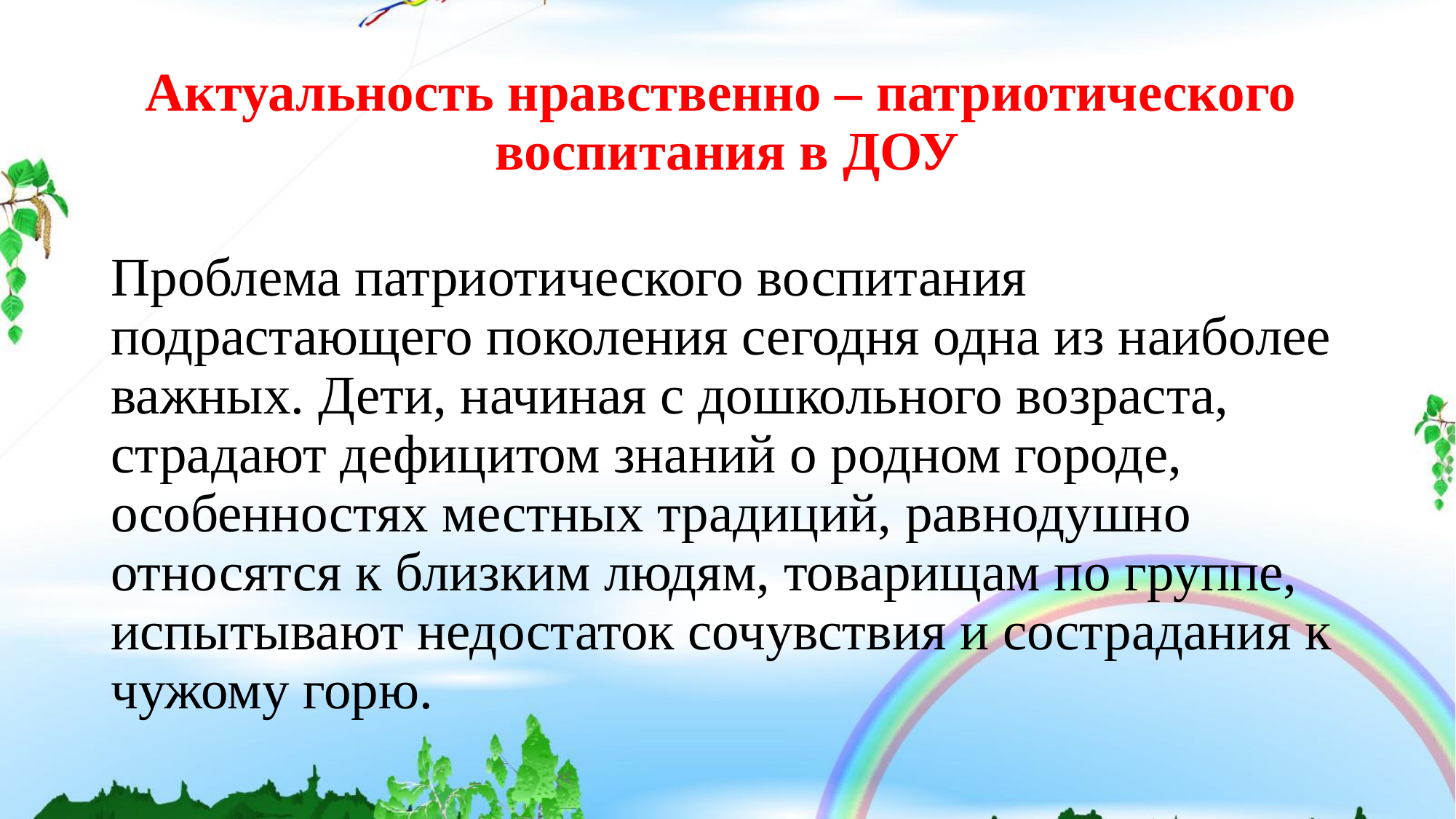

# Актуальность нравственно – патриотического воспитания в ДОУ

Проблема патриотического воспитания подрастающего поколения сегодня одна из наиболее важных. Дети, начиная с дошкольного возраста, страдают дефицитом знаний о родном городе, особенностях местных традиций, равнодушно относятся к близким людям, товарищам по группе,  испытывают недостаток сочувствия и сострадания к чужому горю.